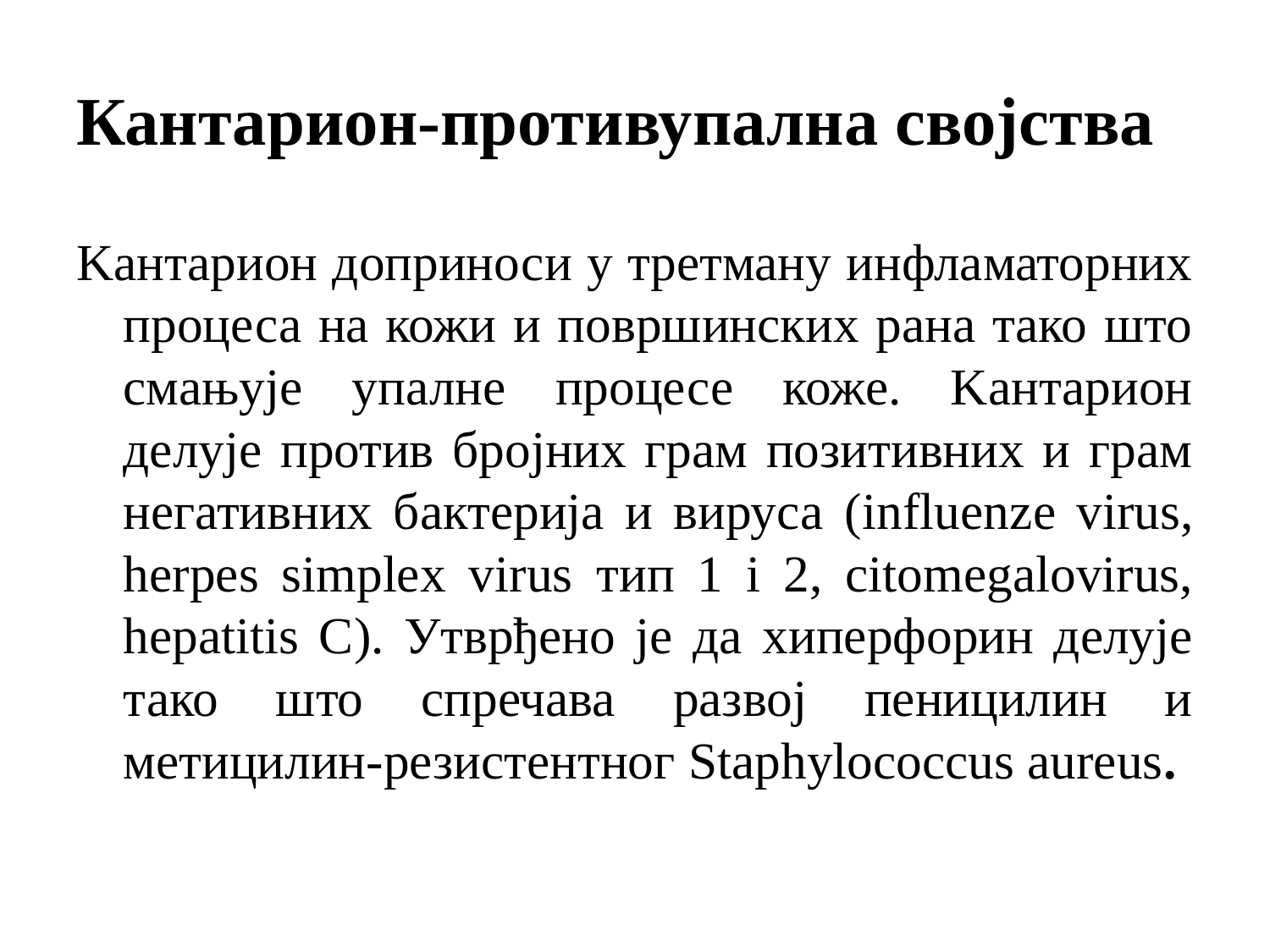

# Кантарион-противупална својства
Kантарион доприноси у третману инфламаторних процеса на кожи и површинских рана тако што смањује упалне процесе коже. Kантарион делује против бројних грам позитивних и грам негативних бактерија и вируса (influenzе virus, herpes simplex virus тип 1 i 2, citomegalovirus, hepatitis C). Утврђено је да хиперфорин делује тако што спречава развој пеницилин и метицилин-резистентног Staphylococcus aureus.